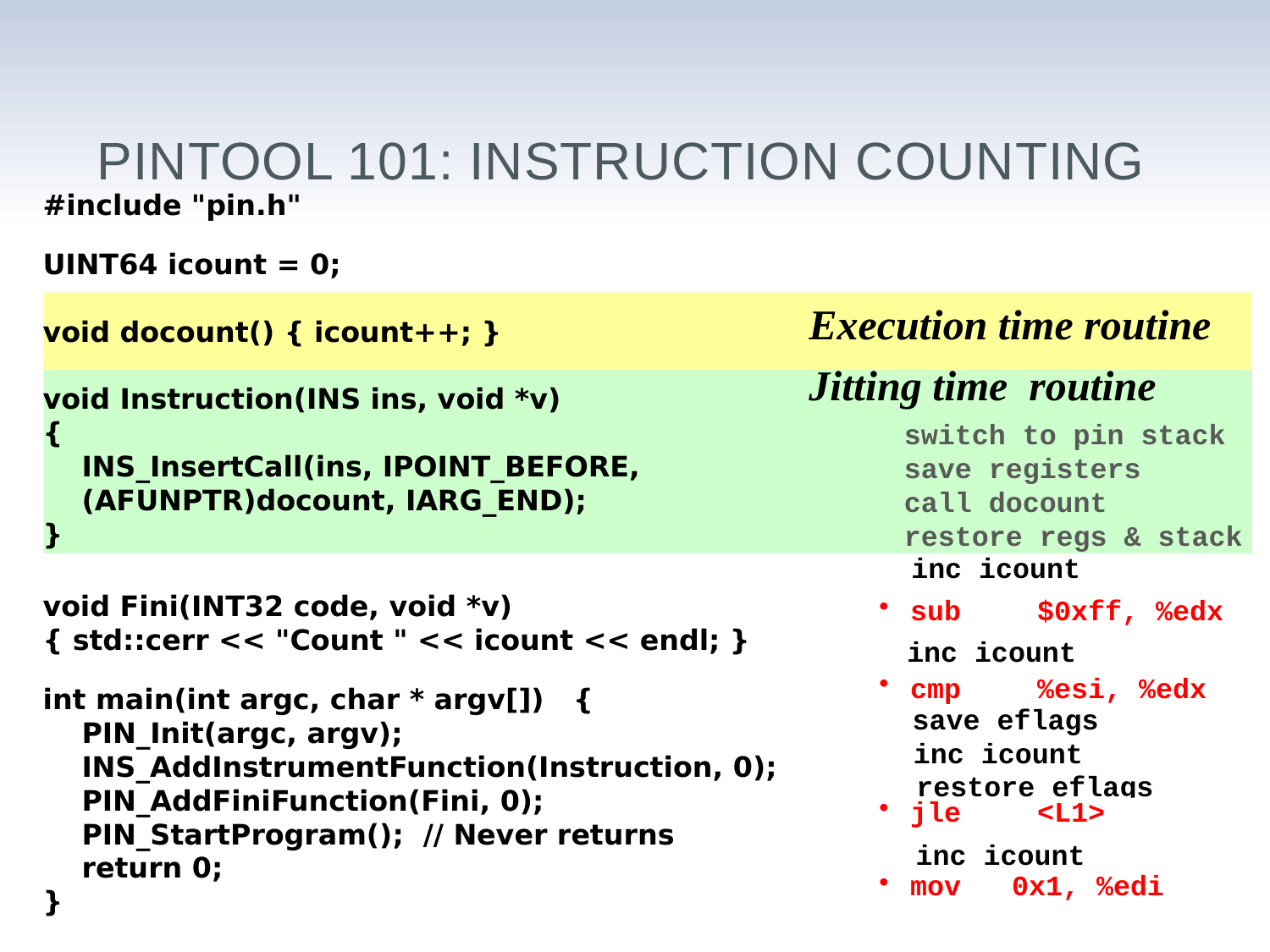

# Pintool 101: instruction counting
#include "pin.h"

UINT64 icount = 0;

void docount() { icount++; }

void Instruction(INS ins, void *v)
{
    INS_InsertCall(ins, IPOINT_BEFORE,
    (AFUNPTR)docount, IARG_END);
}

void Fini(INT32 code, void *v)
{ std::cerr << "Count " << icount << endl; }

int main(int argc, char * argv[])   {
    PIN_Init(argc, argv);
    INS_AddInstrumentFunction(Instruction, 0);
    PIN_AddFiniFunction(Fini, 0);
    PIN_StartProgram();  // Never returns
    return 0;
}
Execution time routine

Jitting time  routine

   switch to pin stack
   save registers
   call docount
   restore regs & stack
inc icount
sub	$0xff, %edx
inc icount
cmp	%esi, %edx
save eflags
inc icount
restore eflags
jle  	<L1>
inc icount
mov   0x1, %edi